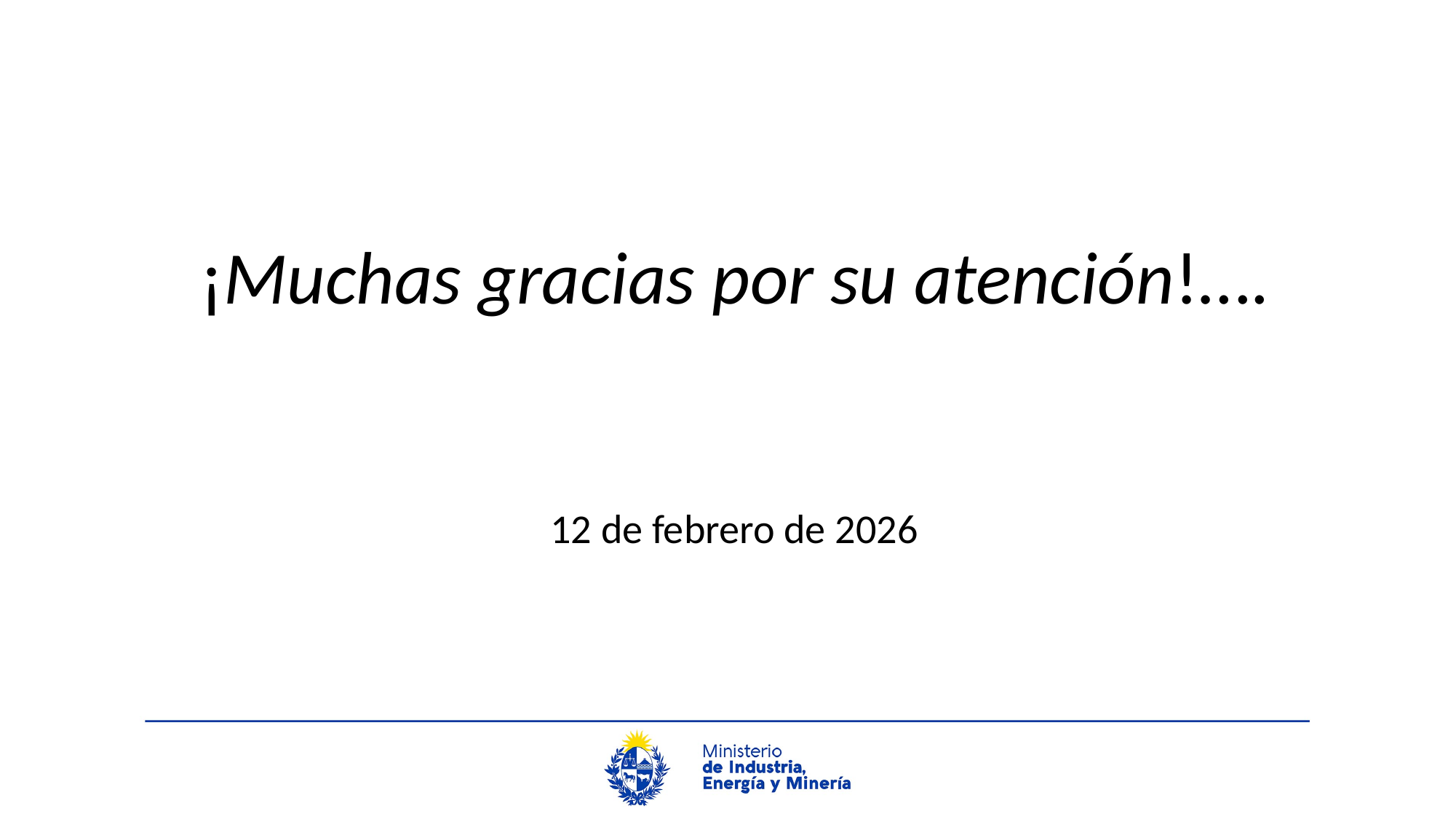

¡Muchas gracias por su atención!….

12 de febrero de 2026